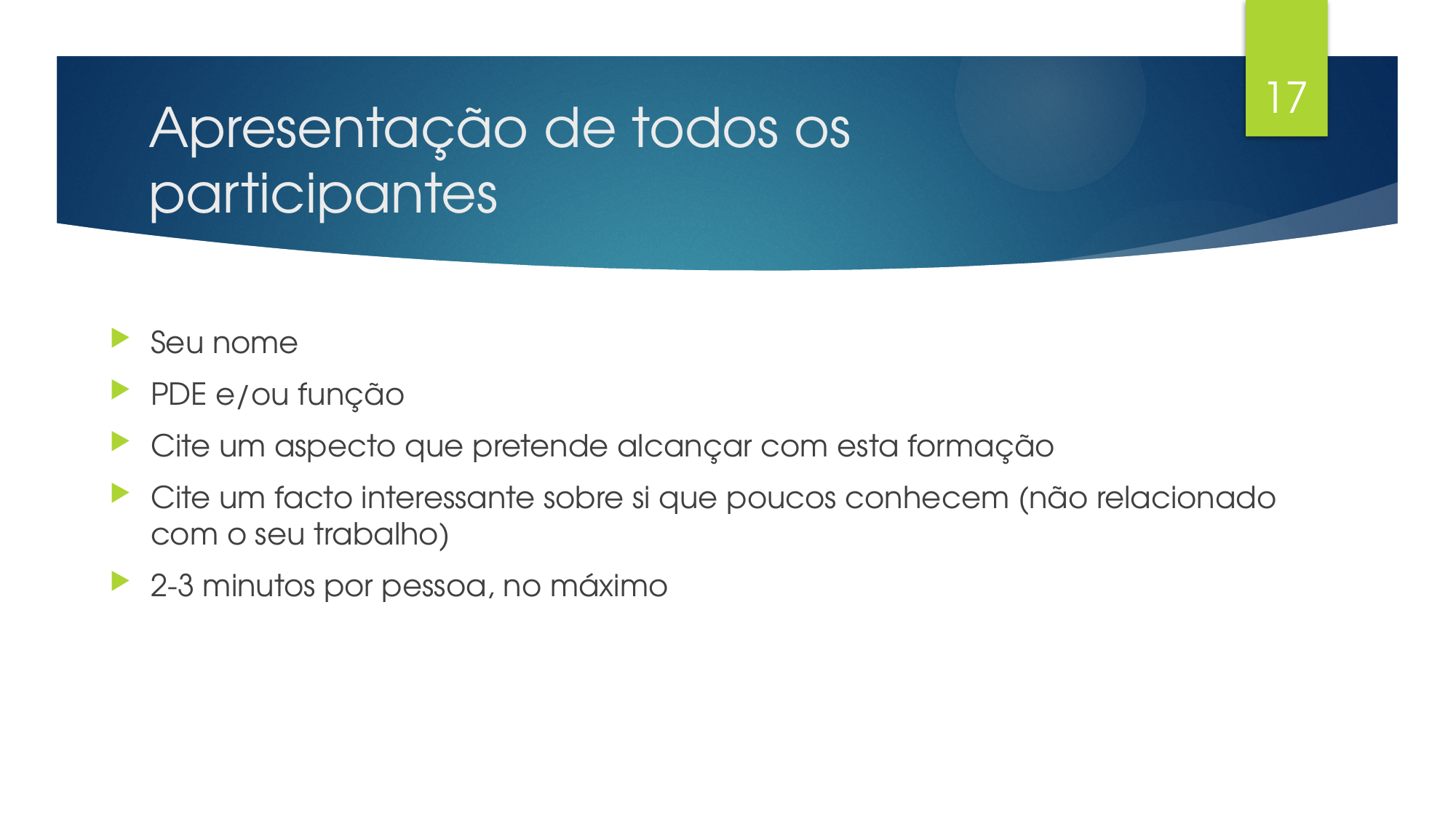

17
# Apresentação de todos os participantes
Seu nome
PDE e/ou função
Cite um aspecto que pretende alcançar com esta formação
Cite um facto interessante sobre si que poucos conhecem (não relacionado com o seu trabalho)
2-3 minutos por pessoa, no máximo